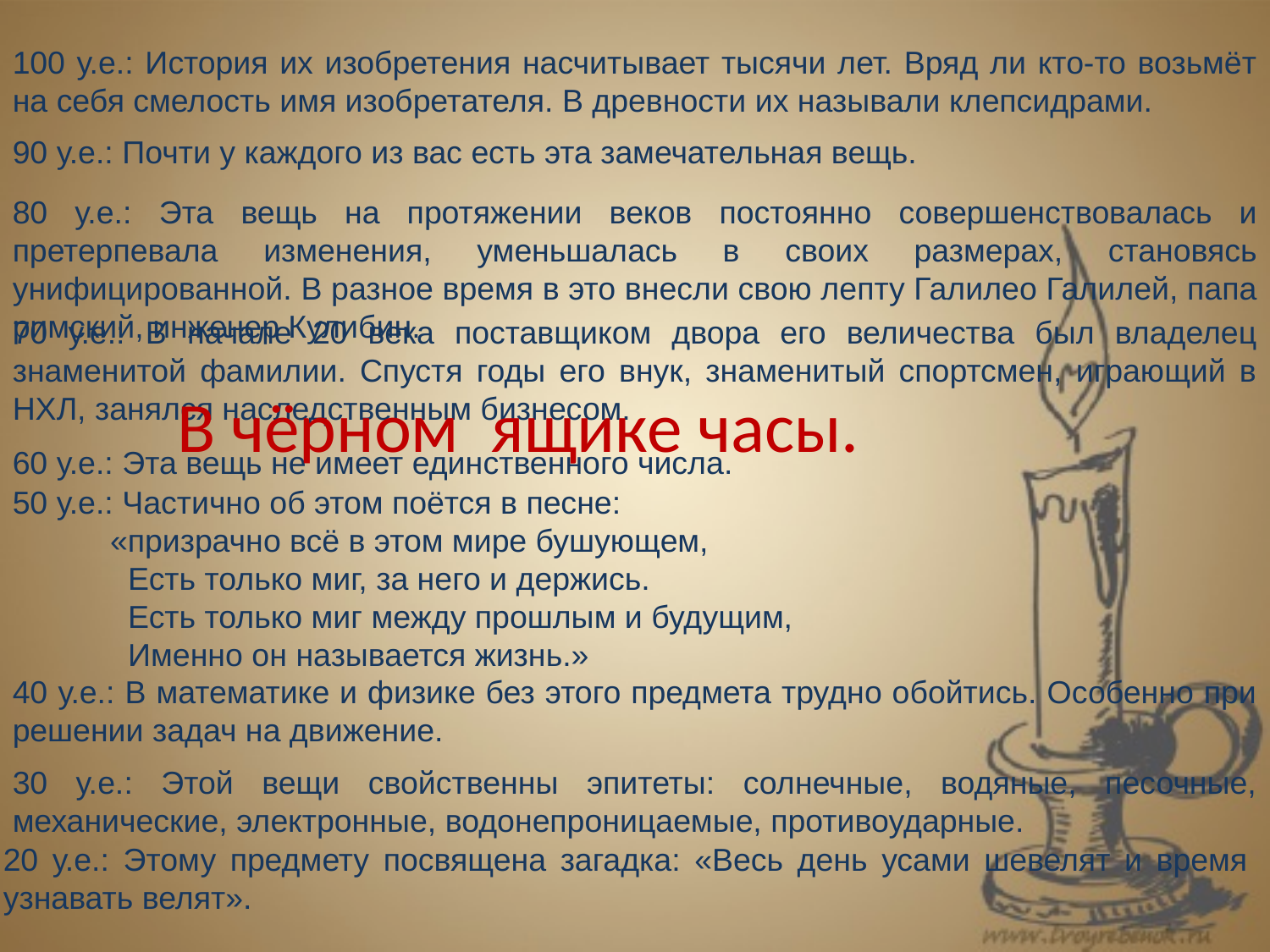

100 у.е.: История их изобретения насчитывает тысячи лет. Вряд ли кто-то возьмёт на себя смелость имя изобретателя. В древности их называли клепсидрами.
90 у.е.: Почти у каждого из вас есть эта замечательная вещь.

80 у.е.: Эта вещь на протяжении веков постоянно совершенствовалась и претерпевала изменения, уменьшалась в своих размерах, становясь унифицированной. В разное время в это внесли свою лепту Галилео Галилей, папа римский, инженер Кулибин.
70 у.е.: В начале 20 века поставщиком двора его величества был владелец знаменитой фамилии. Спустя годы его внук, знаменитый спортсмен, играющий в НХЛ, занялся наследственным бизнесом.
В чёрном  ящике часы.
60 у.е.: Эта вещь не имеет единственного числа.
50 у.е.: Частично об этом поётся в песне:
           «призрачно всё в этом мире бушующем,
             Есть только миг, за него и держись.
             Есть только миг между прошлым и будущим,
             Именно он называется жизнь.»
40 у.е.: В математике и физике без этого предмета трудно обойтись. Особенно при решении задач на движение.
30 у.е.: Этой вещи свойственны эпитеты: солнечные, водяные, песочные, механические, электронные, водонепроницаемые, противоударные.

20 у.е.: Этому предмету посвящена загадка: «Весь день усами шевелят и время узнавать велят».